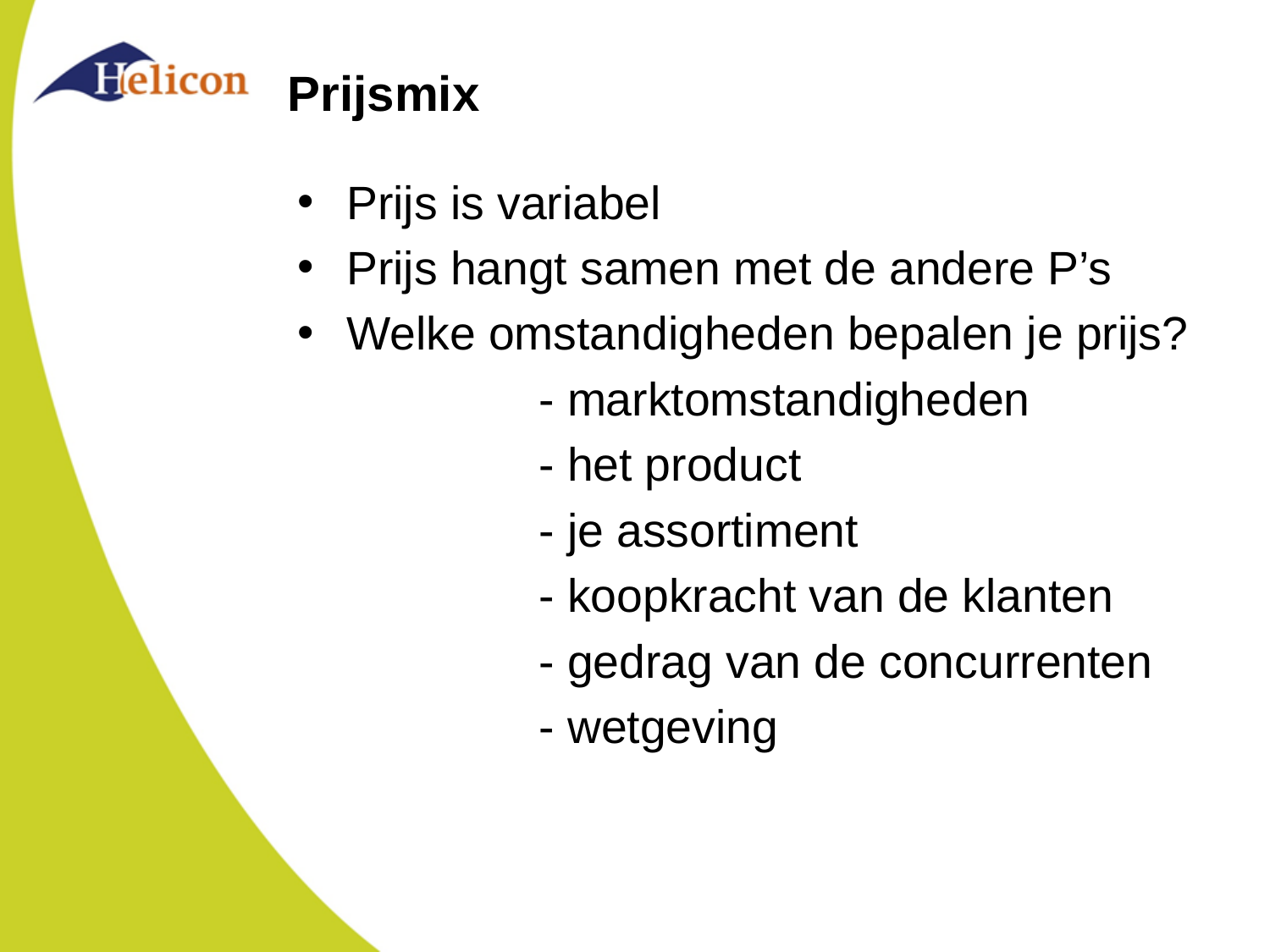

# Prijsmix
Prijs is variabel
Prijs hangt samen met de andere P’s
Welke omstandigheden bepalen je prijs?
		- marktomstandigheden
		- het product
		- je assortiment
		- koopkracht van de klanten
		- gedrag van de concurrenten
		- wetgeving